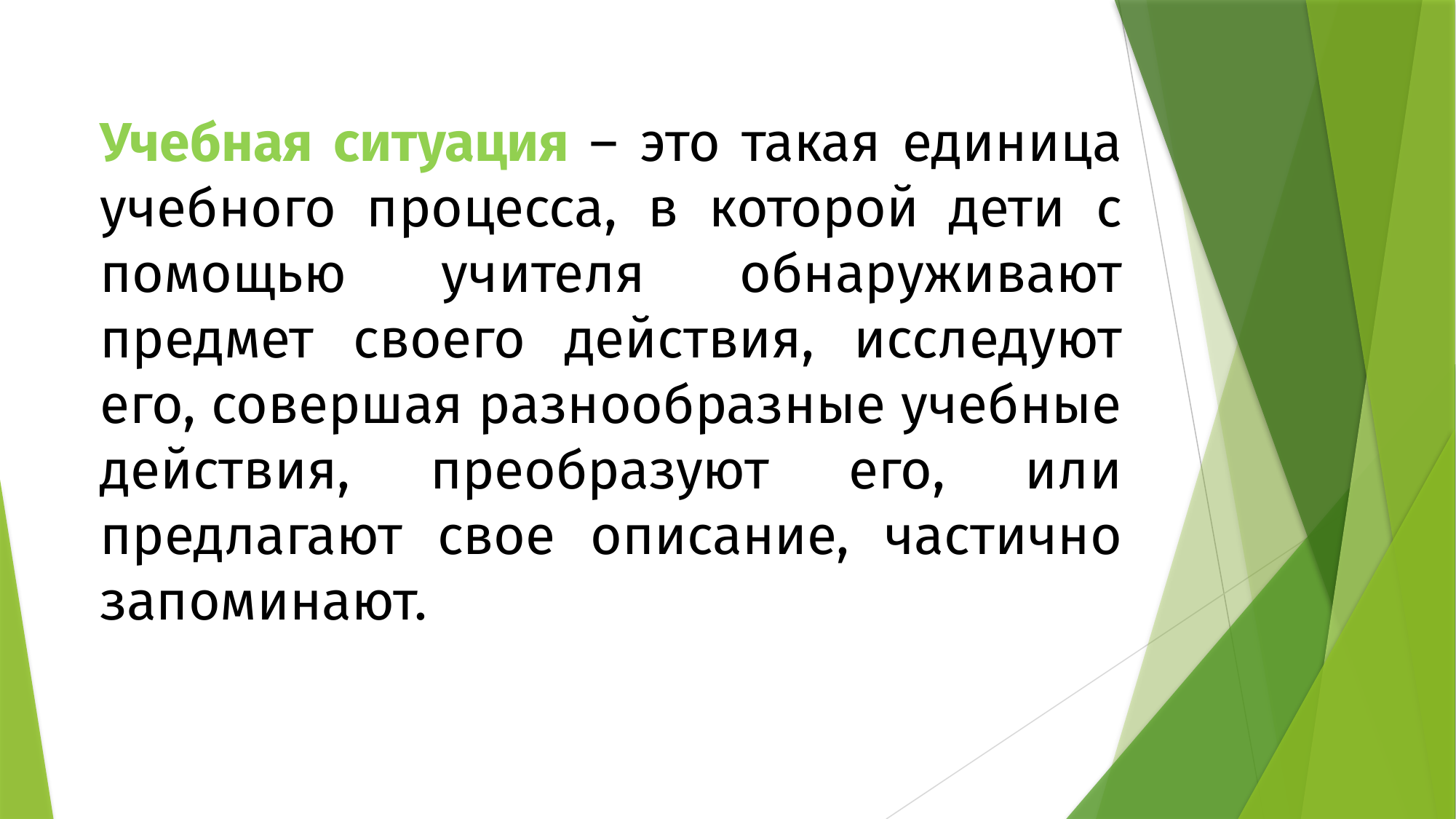

Учебная ситуация – это такая единица учебного процесса, в которой дети с помощью учителя обнаруживают предмет своего действия, исследуют его, совершая разнообразные учебные действия, преобразуют его, или предлагают свое описание, частично запоминают.